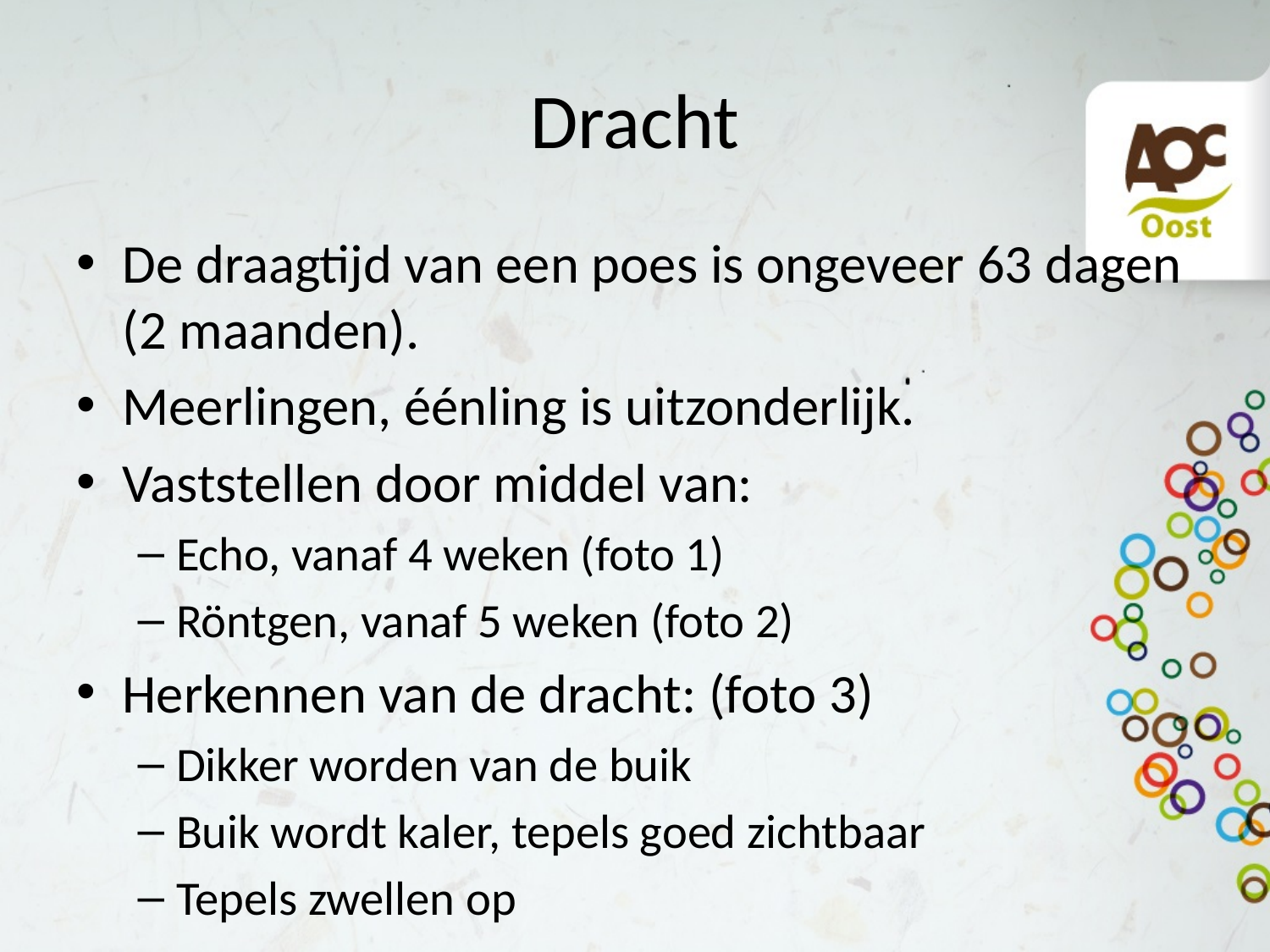

# Dracht
De draagtijd van een poes is ongeveer 63 dagen (2 maanden).
Meerlingen, éénling is uitzonderlijk.
Vaststellen door middel van:
Echo, vanaf 4 weken (foto 1)
Röntgen, vanaf 5 weken (foto 2)
Herkennen van de dracht: (foto 3)
Dikker worden van de buik
Buik wordt kaler, tepels goed zichtbaar
Tepels zwellen op